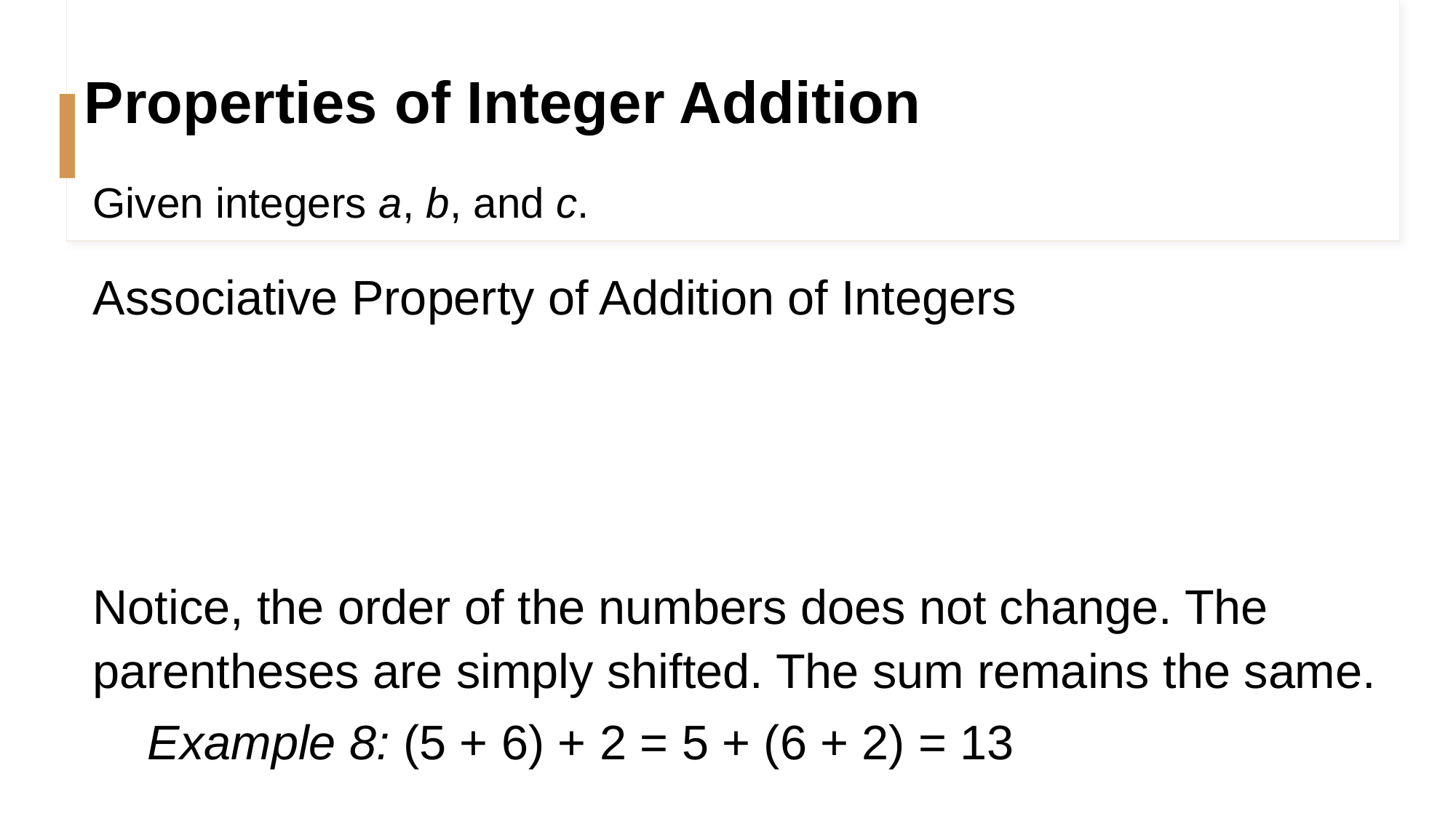

# Properties of Integer Addition
Given integers a, b, and c.
Associative Property of Addition of Integers

Notice, the order of the numbers does not change. The parentheses are simply shifted. The sum remains the same.
Example 8: (5 + 6) + 2 = 5 + (6 + 2) = 13